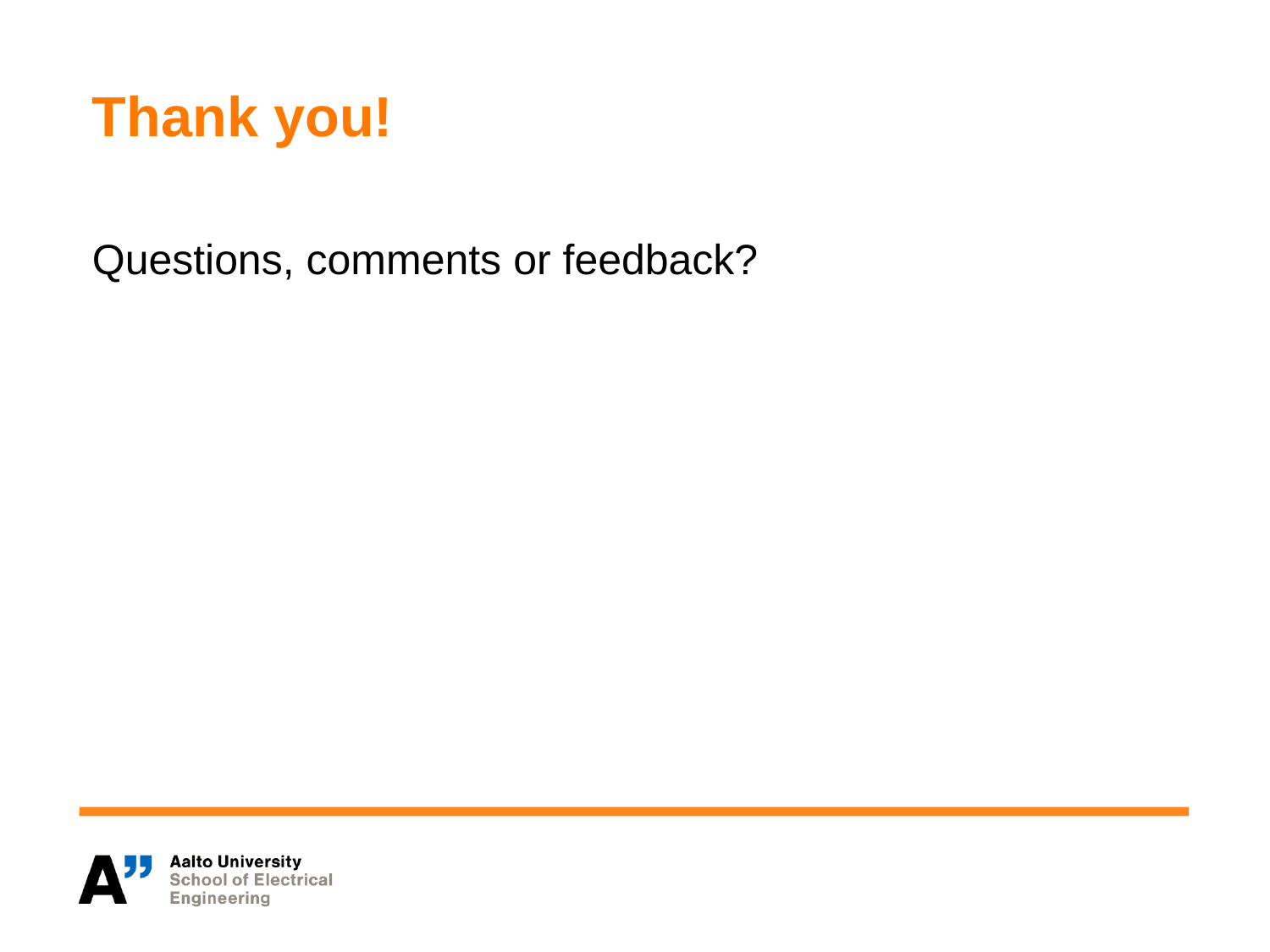

# Thank you!
Questions, comments or feedback?